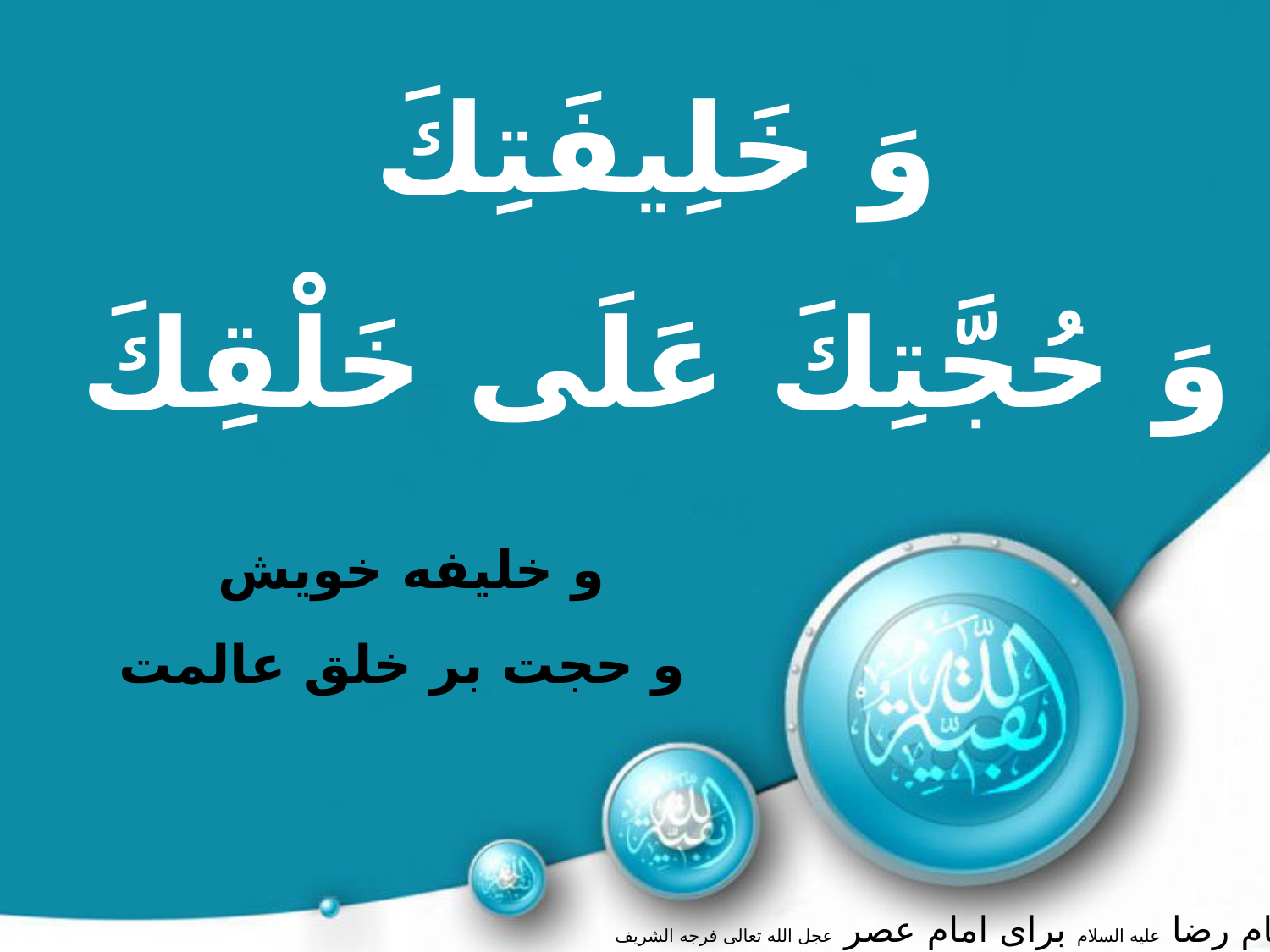

وَ خَلِيفَتِكَ
وَ حُجَّتِكَ عَلَى خَلْقِكَ
و خليفه خويش
و حجت بر خلق عالمت